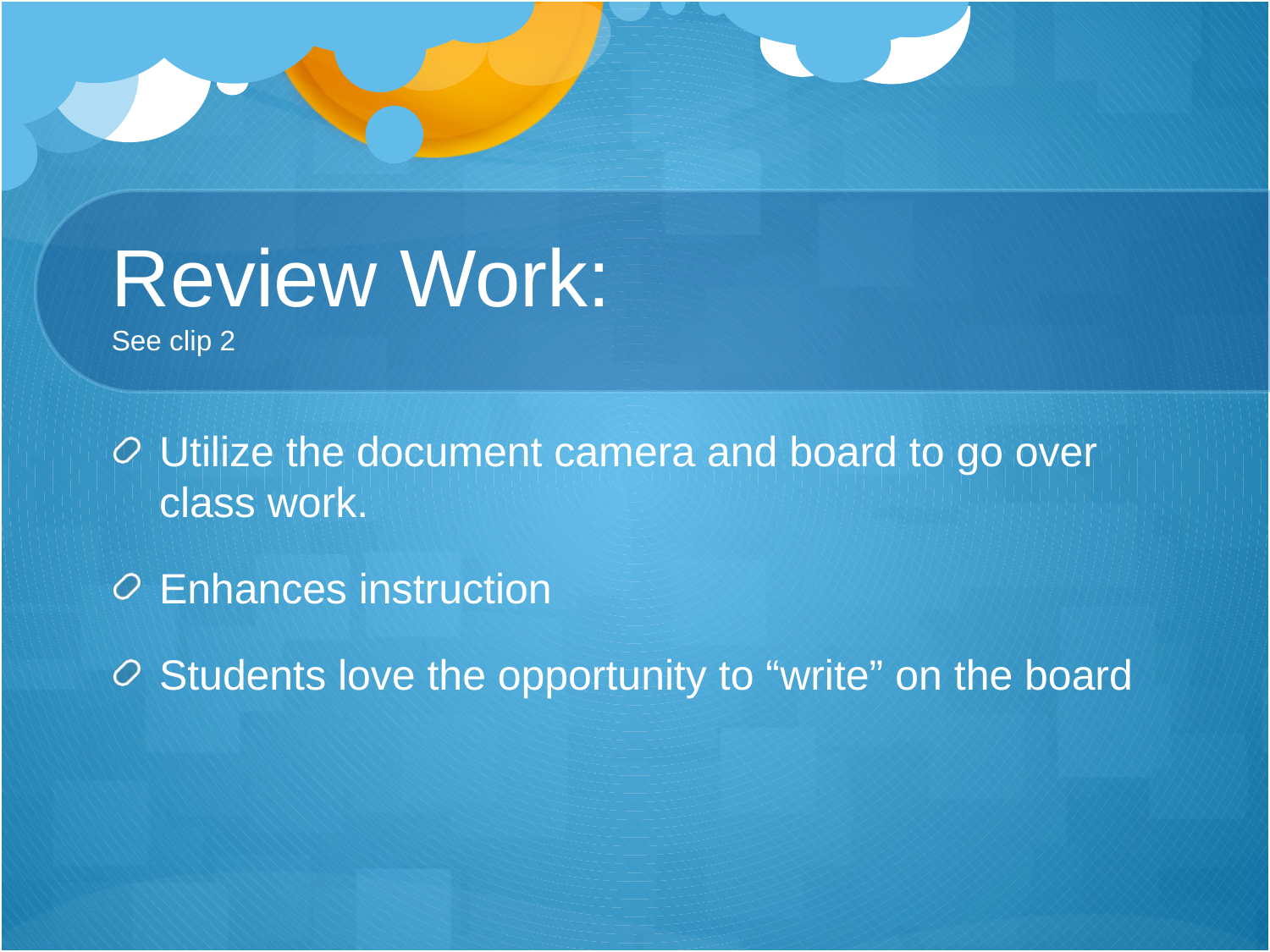

# Review Work: See clip 2
Utilize the document camera and board to go over class work.
Enhances instruction
Students love the opportunity to “write” on the board